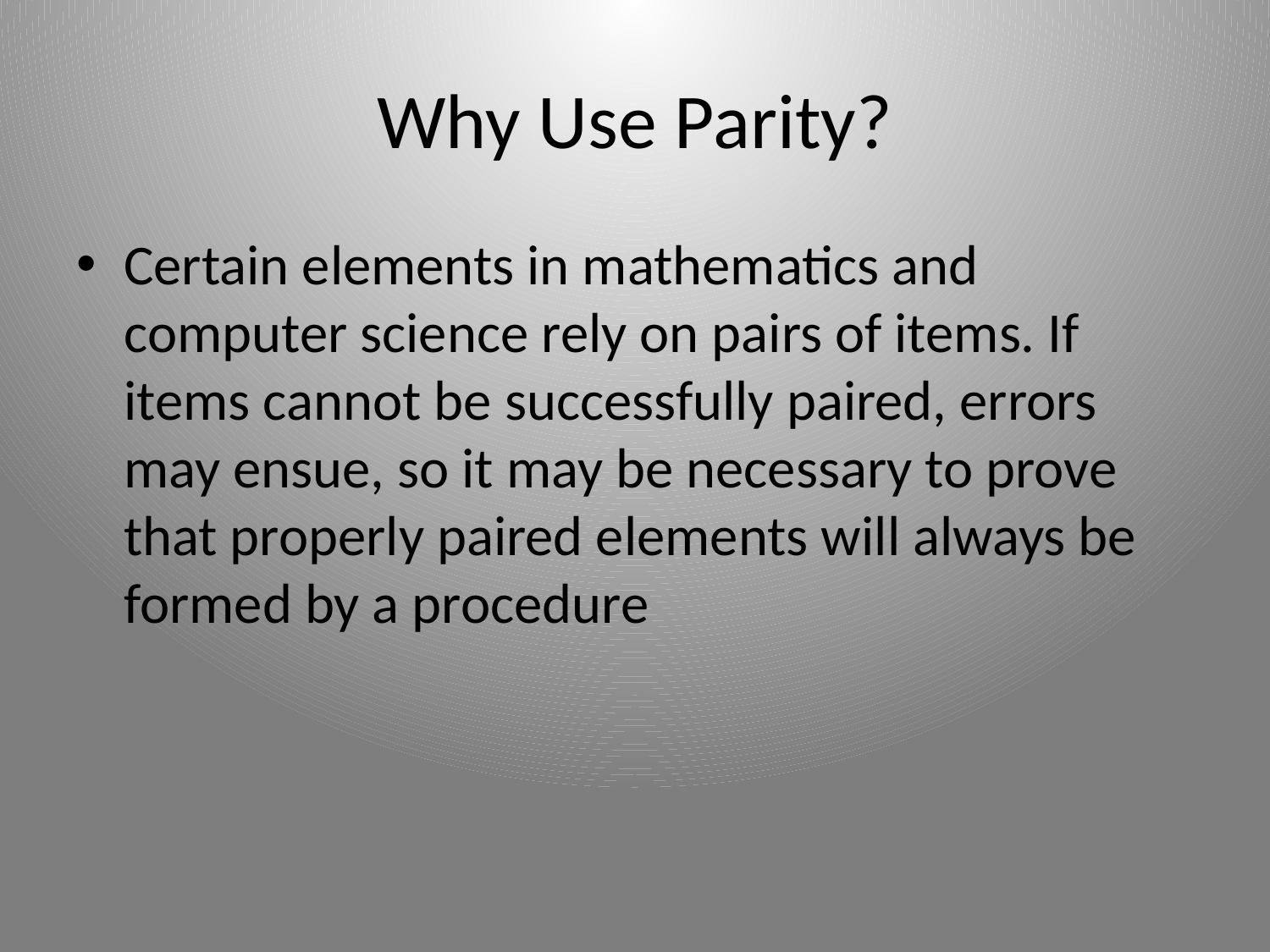

# Why Use Parity?
Certain elements in mathematics and computer science rely on pairs of items. If items cannot be successfully paired, errors may ensue, so it may be necessary to prove that properly paired elements will always be formed by a procedure